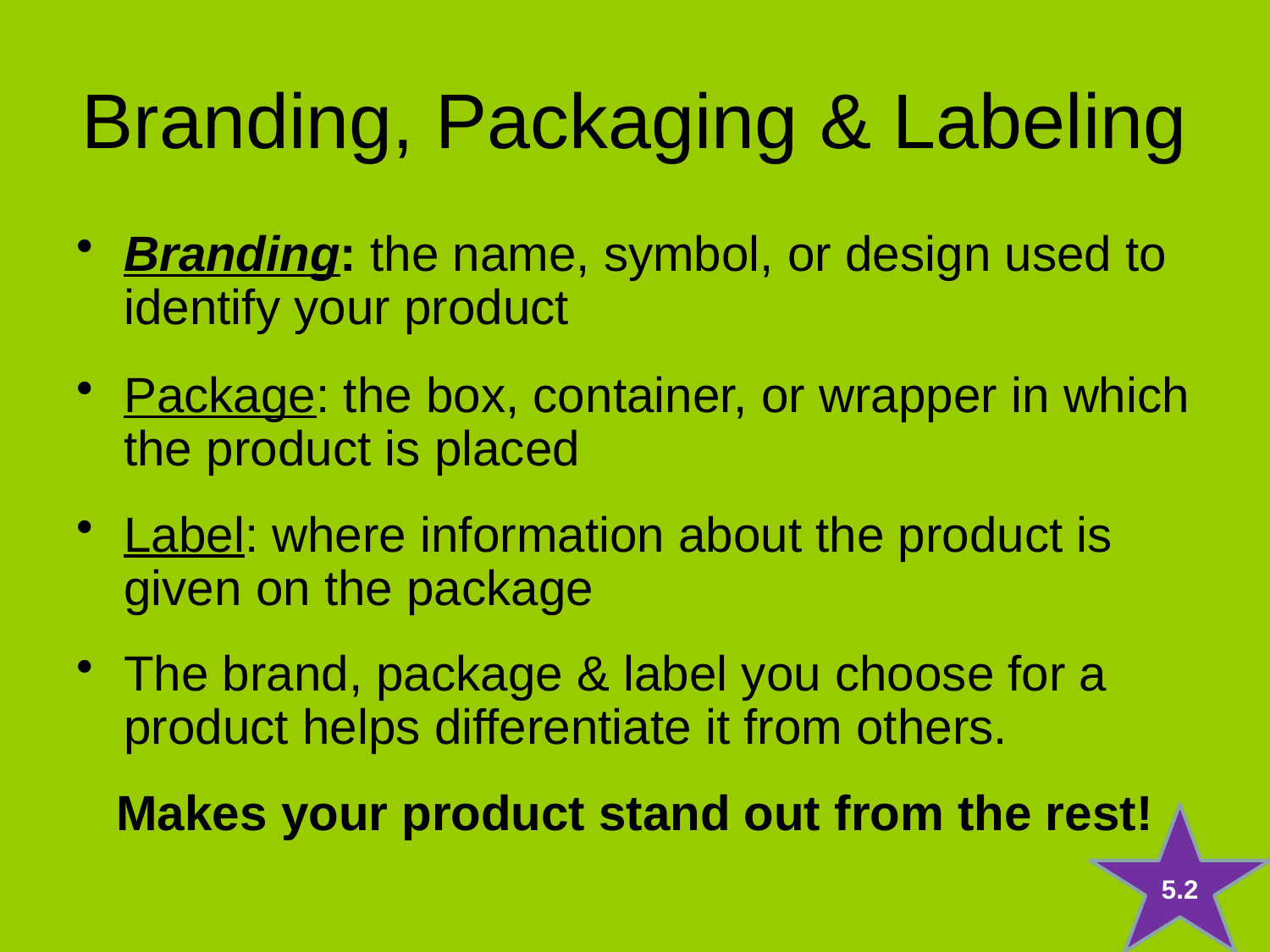

# Branding, Packaging & Labeling
Branding: the name, symbol, or design used to identify your product
Package: the box, container, or wrapper in which the product is placed
Label: where information about the product is given on the package
The brand, package & label you choose for a product helps differentiate it from others.
Makes your product stand out from the rest!
5.2
24